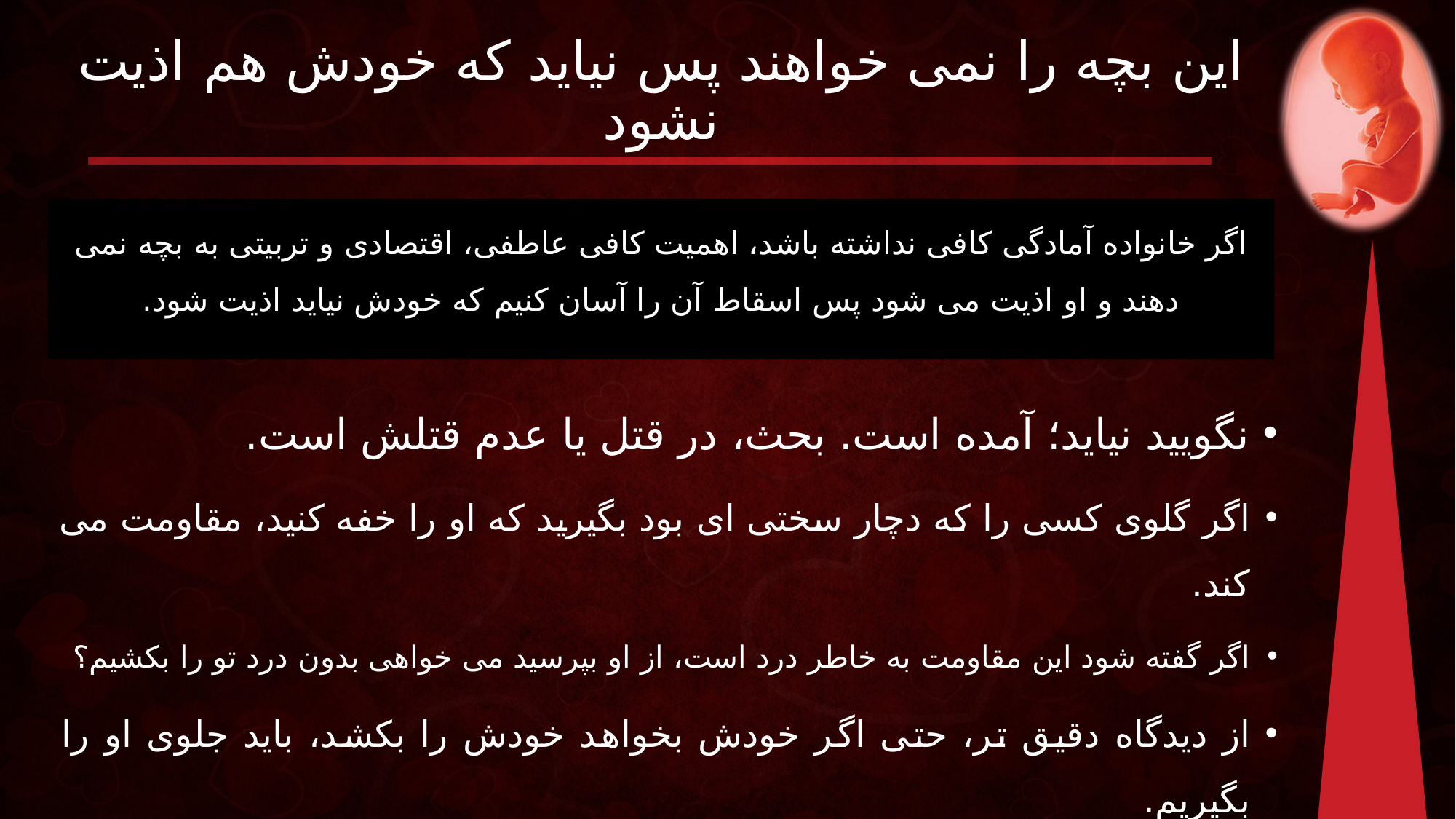

# این بچه را نمی خواهند پس نیاید که خودش هم اذیت نشود
اگر خانواده آمادگی کافی نداشته باشد، اهمیت کافی عاطفی، اقتصادی و تربیتی به بچه نمی دهند و او اذیت می شود پس اسقاط آن را آسان کنیم که خودش نیاید اذیت شود.
نگویید نیاید؛ آمده است. بحث، در قتل یا عدم قتلش است.
اگر گلوی کسی را که دچار سختی ای بود بگیرید که او را خفه کنید، مقاومت می کند.
اگر گفته شود این مقاومت به خاطر درد است، از او بپرسید می خواهی بدون درد تو را بکشیم؟
از دیدگاه دقیق تر، حتی اگر خودش بخواهد خودش را بکشد، باید جلوی او را بگیریم.
ضمن اینکه همه باید جمع شویم که دردهایش را از او برداریم.